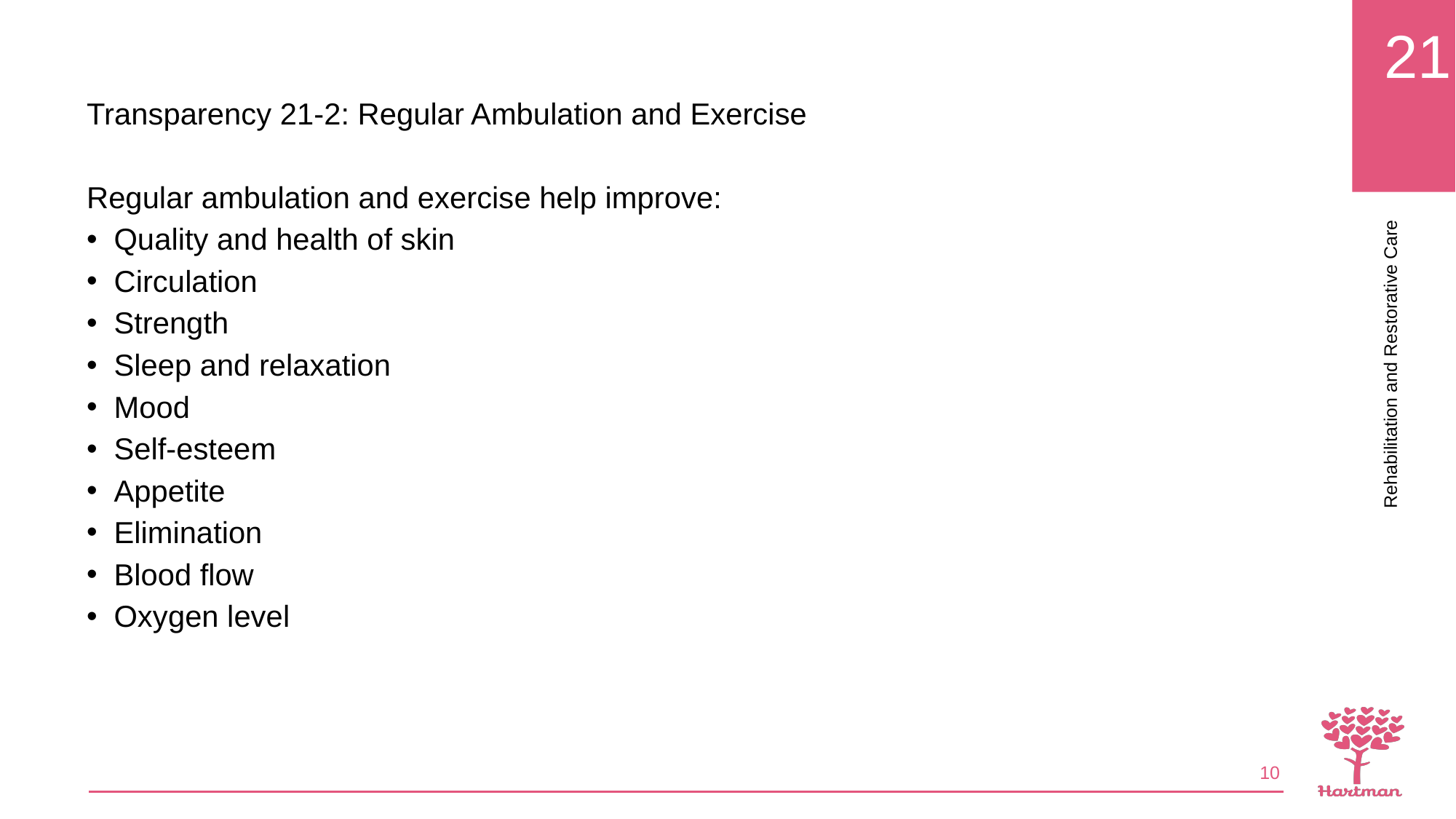

Transparency 21-2: Regular Ambulation and Exercise

Regular ambulation and exercise help improve:
Quality and health of skin
Circulation
Strength
Sleep and relaxation
Mood
Self-esteem
Appetite
Elimination
Blood flow
Oxygen level
10